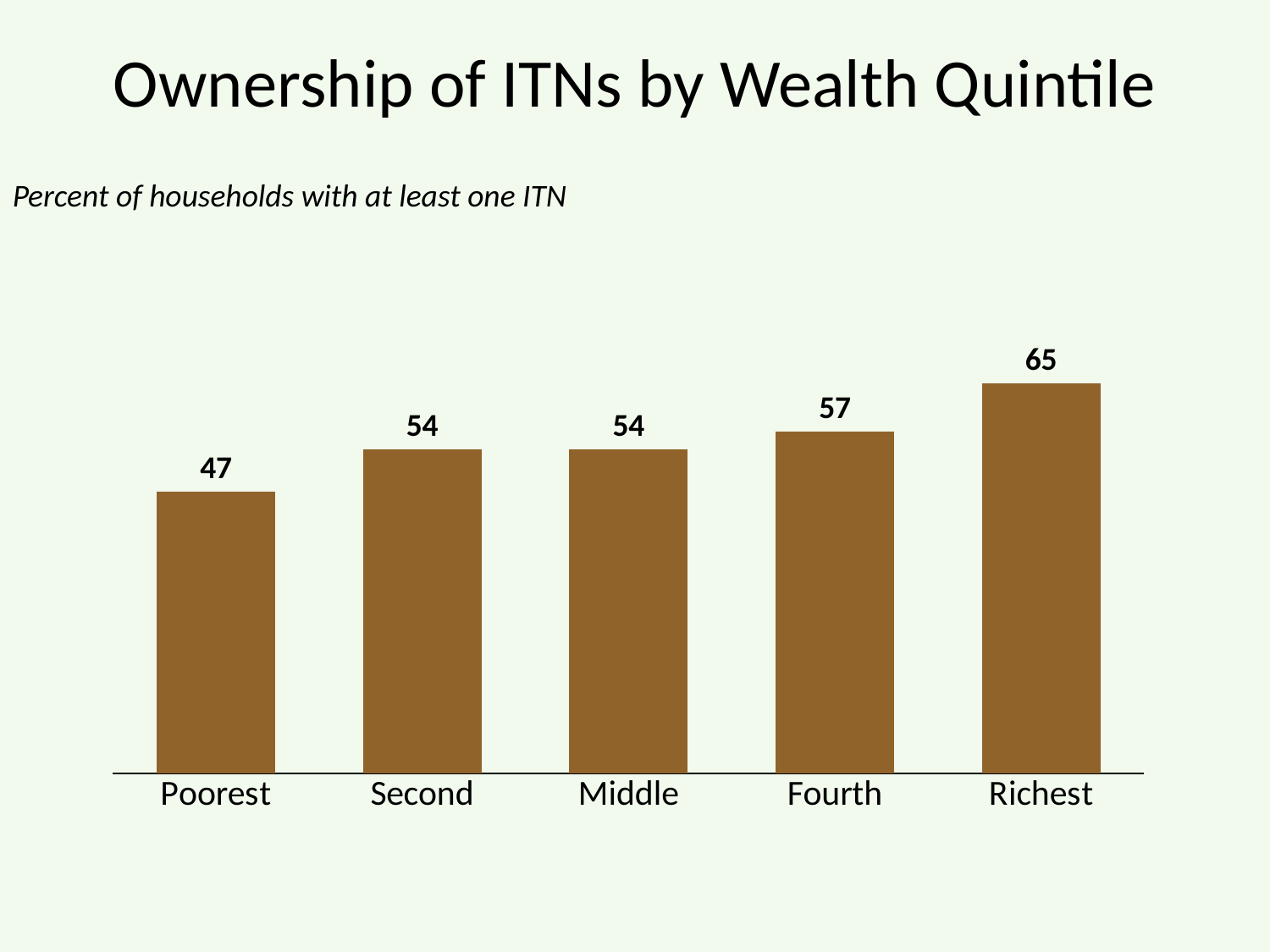

# Ownership of ITNs by Wealth Quintile
Percent of households with at least one ITN

### Chart

| Category |  |
|---|---|
| Poorest | 47.0 |
| Second | 54.0 |
| Middle | 54.0 |
| Fourth | 57.0 |
| Richest | 65.0 |